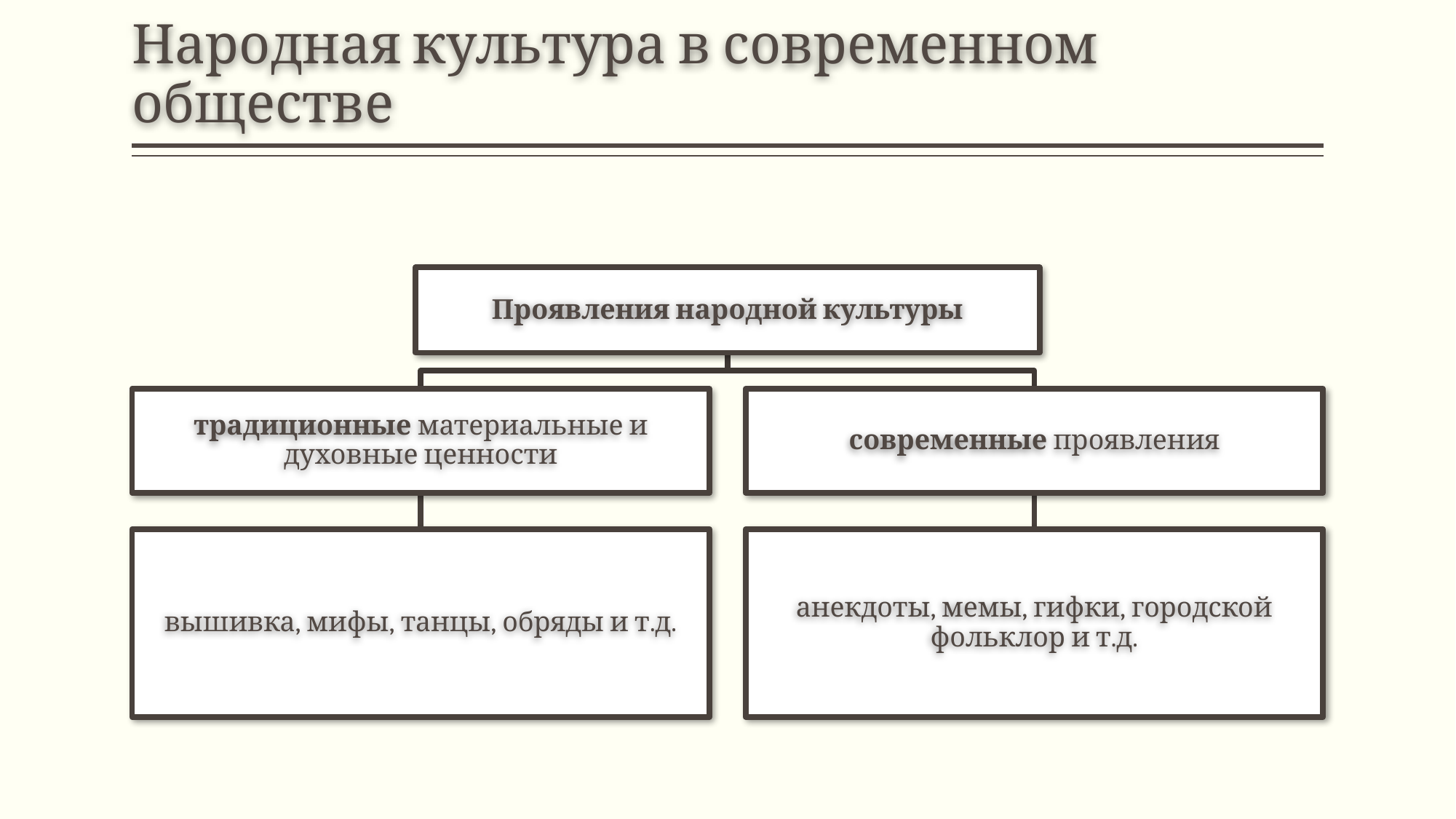

# Народная культура в современном обществе

Проявления народной культуры

традиционные материальные и духовные ценности

современные проявления

вышивка, мифы, танцы, обряды и т.д.

анекдоты, мемы, гифки, городской фольклор и т.д.